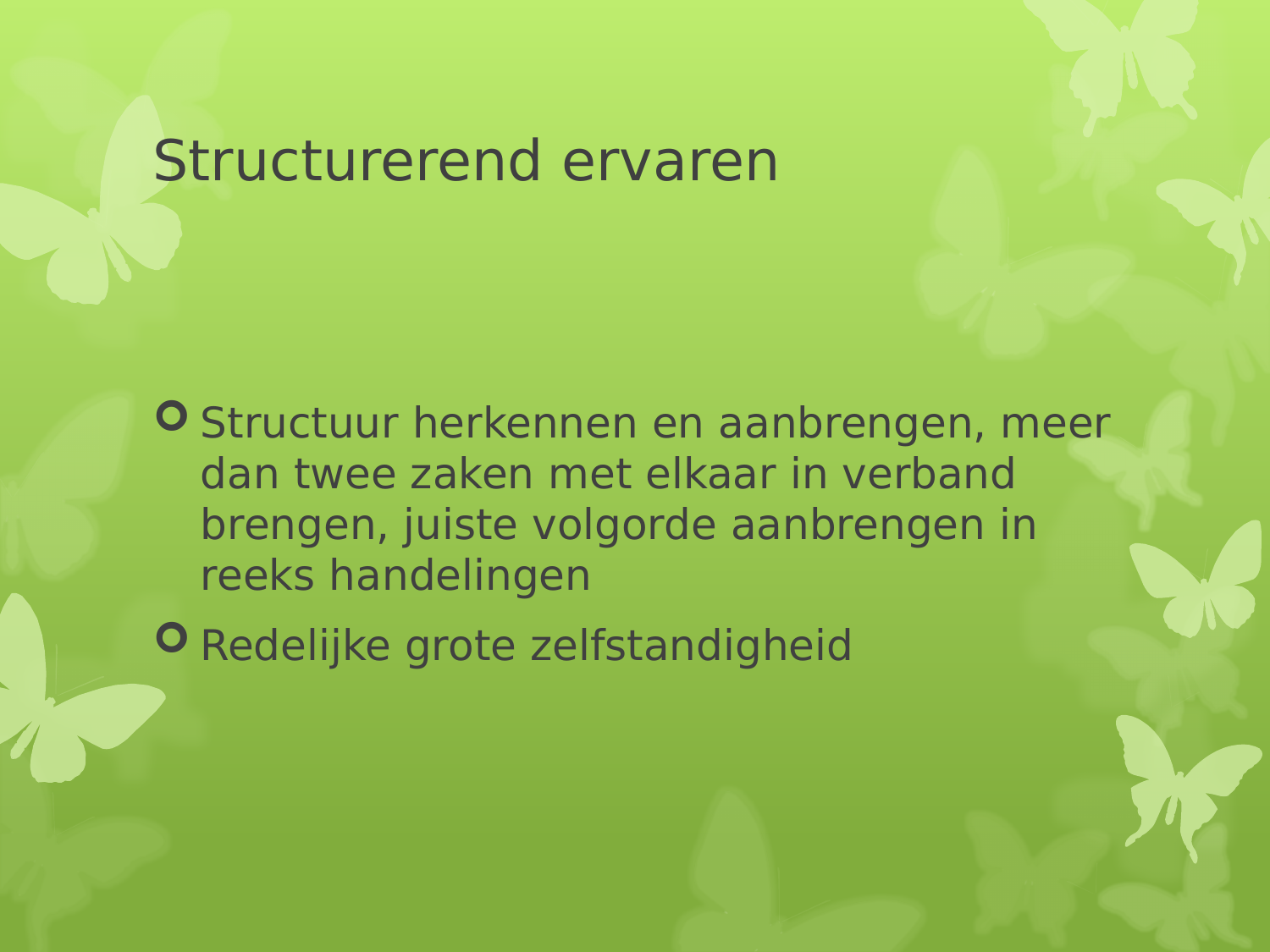

# Structurerend ervaren
Structuur herkennen en aanbrengen, meer dan twee zaken met elkaar in verband brengen, juiste volgorde aanbrengen in reeks handelingen
Redelijke grote zelfstandigheid